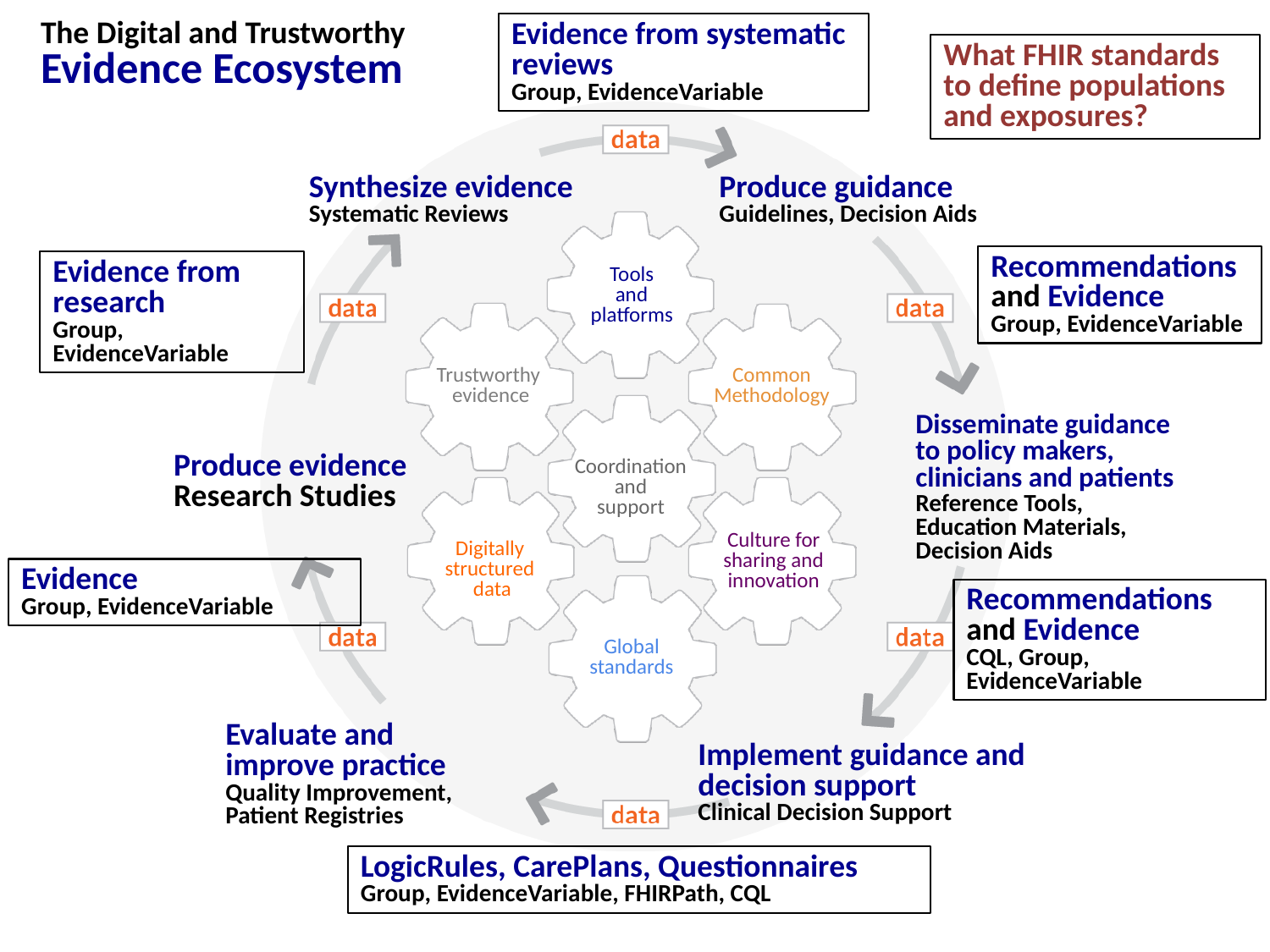

Evidence from systematic reviews
Group, EvidenceVariable
What FHIR standards to define populations and exposures?
Synthesize evidence
Systematic Reviews
Produce guidance
Guidelines, Decision Aids
Recommendations
and Evidence
Group, EvidenceVariable
Evidence from research
Group, EvidenceVariable
Disseminate guidance
to policy makers, clinicians and patients
Reference Tools, Education Materials, Decision Aids
Produce evidence
Research Studies
Evidence
Group, EvidenceVariable
Recommendations
and Evidence
CQL, Group, EvidenceVariable
Evaluate and
improve practice
Quality Improvement,
Patient Registries
Implement guidance and decision support
Clinical Decision Support
LogicRules, CarePlans, Questionnaires
Group, EvidenceVariable, FHIRPath, CQL